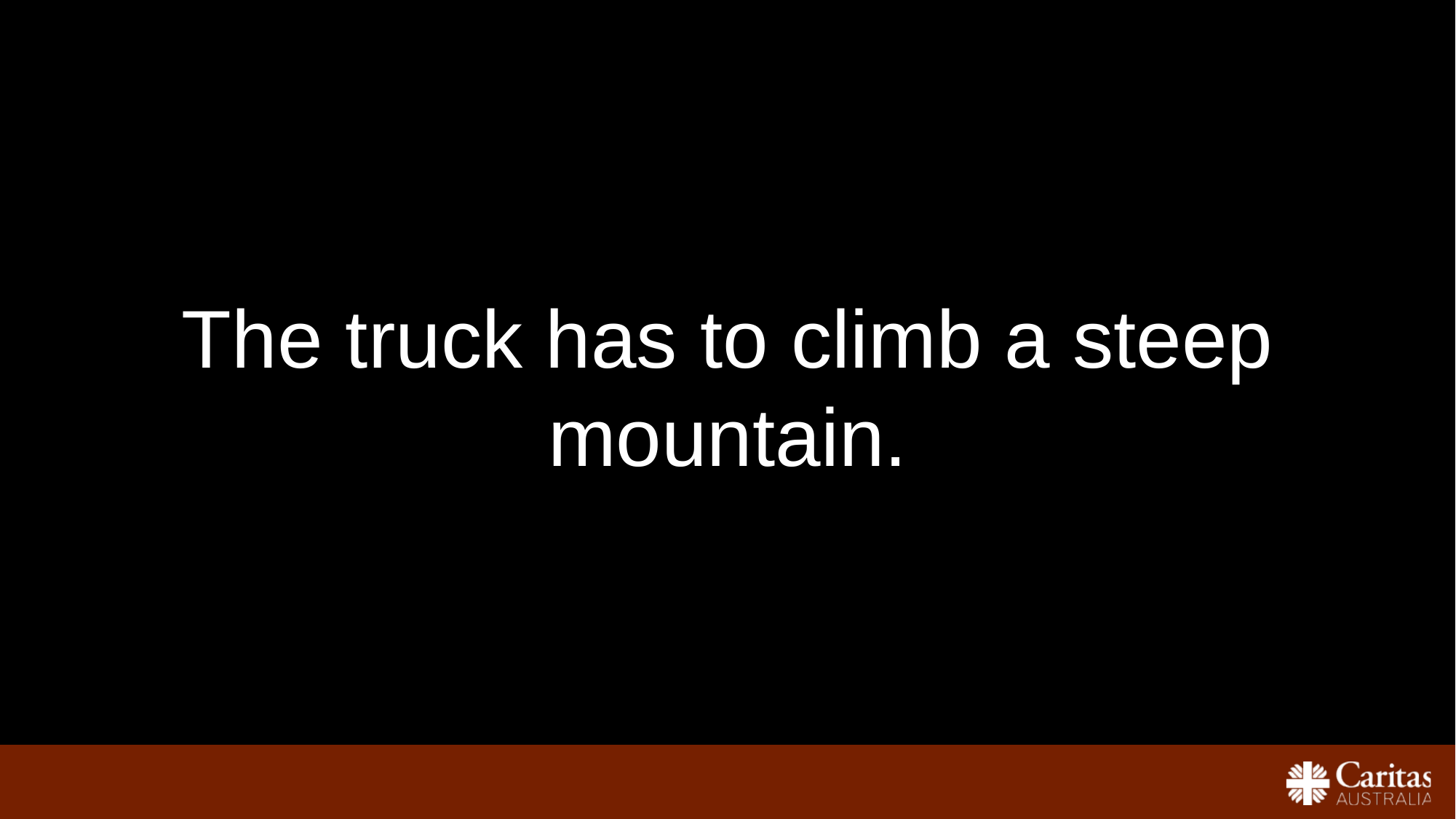

The truck has to climb a steep mountain.